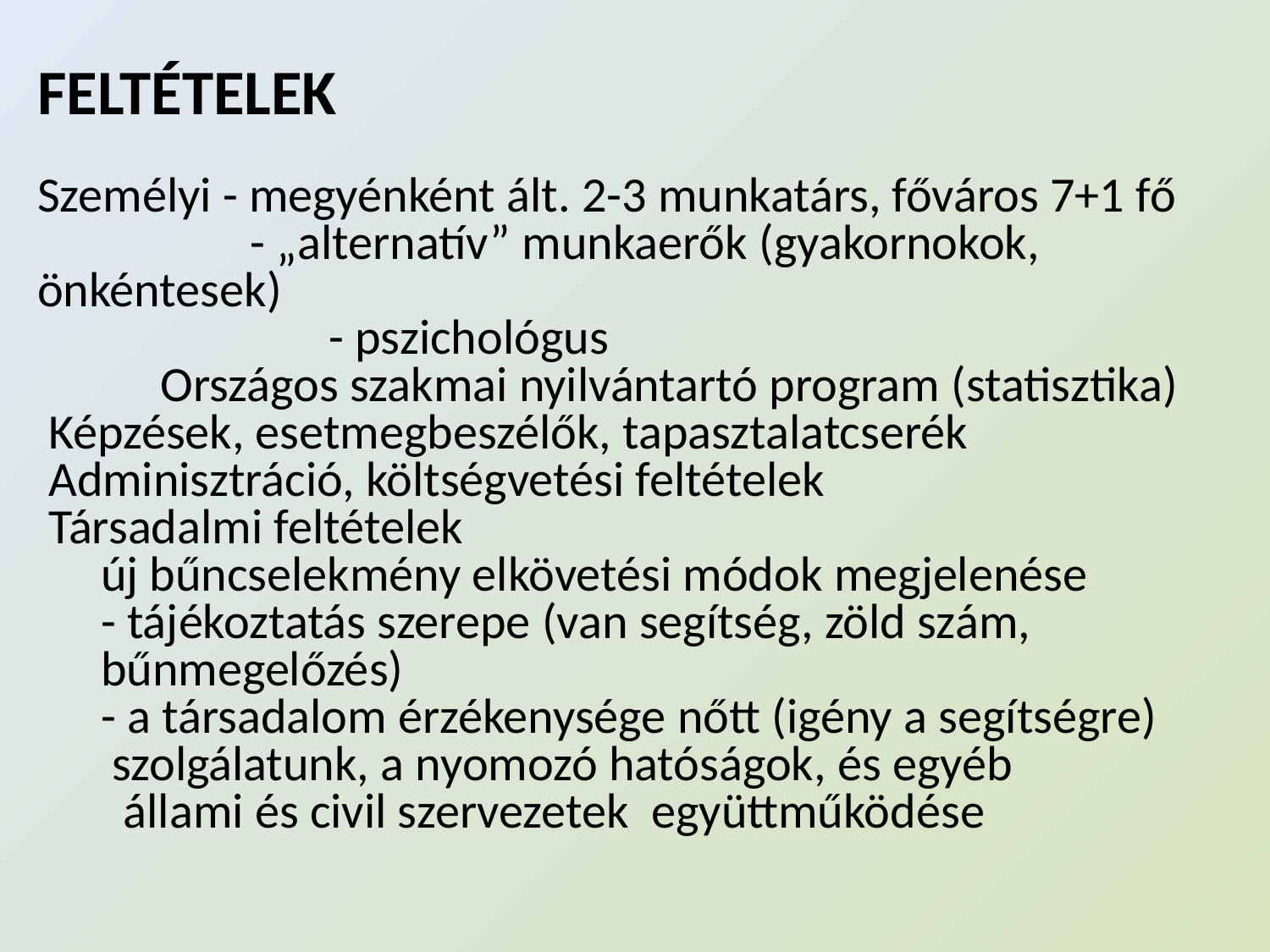

FELTÉTELEK

Személyi - megyénként ált. 2-3 munkatárs, főváros 7+1 fő
                   - „alternatív” munkaerők (gyakornokok, önkéntesek)
                          - pszichológus
           Országos szakmai nyilvántartó program (statisztika)
 Képzések, esetmegbeszélők, tapasztalatcserék
 Adminisztráció, költségvetési feltételek
 Társadalmi feltételek
új bűncselekmény elkövetési módok megjelenése
- tájékoztatás szerepe (van segítség, zöld szám, bűnmegelőzés)
- a társadalom érzékenysége nőtt (igény a segítségre)
 szolgálatunk, a nyomozó hatóságok, és egyéb
  állami és civil szervezetek  együttműködése